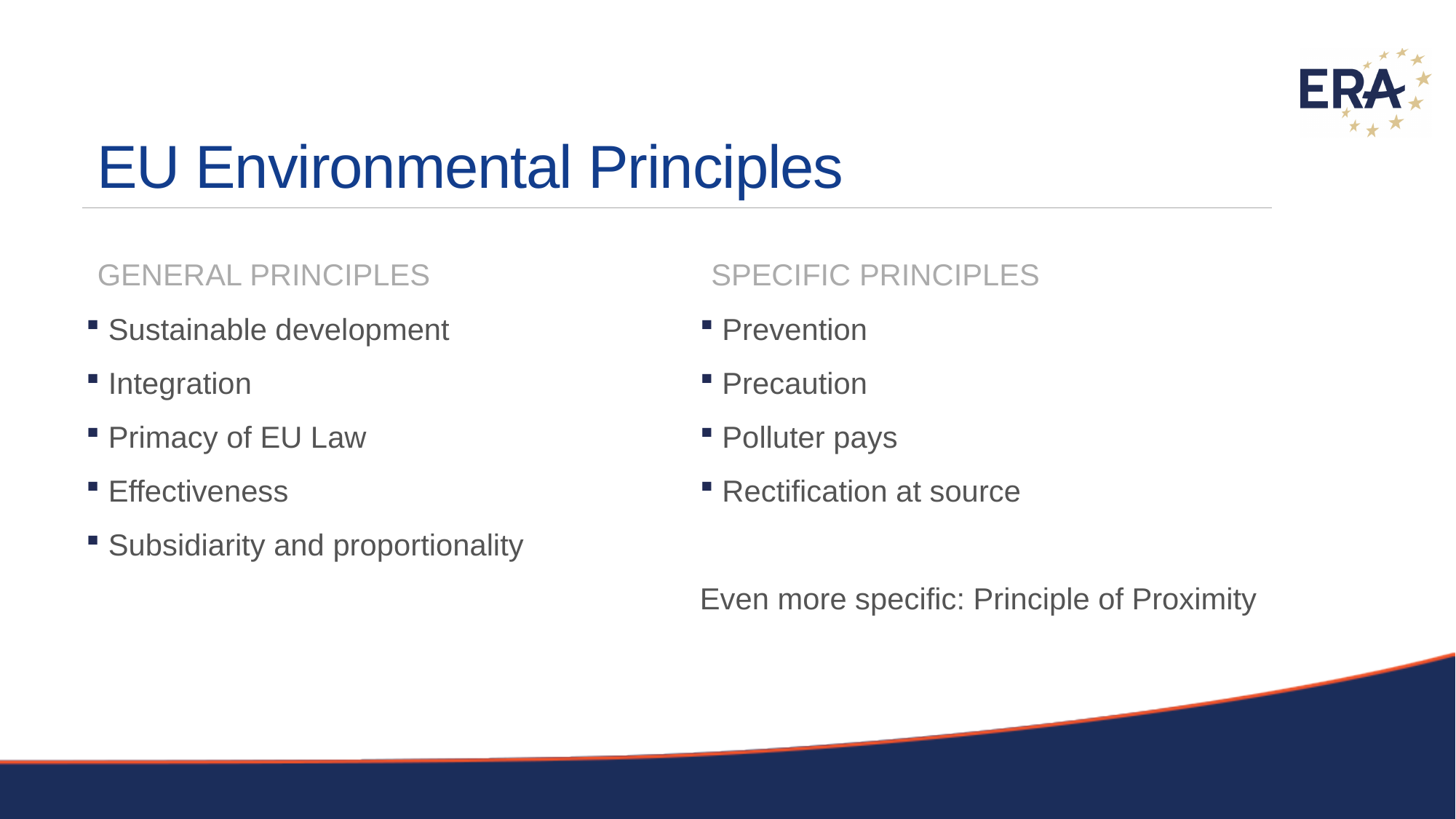

# EU Environmental Principles
General principles
Specific principles
 Sustainable development
 Integration
 Primacy of EU Law
 Effectiveness
 Subsidiarity and proportionality
 Prevention
 Precaution
 Polluter pays
 Rectification at source

Even more specific: Principle of Proximity